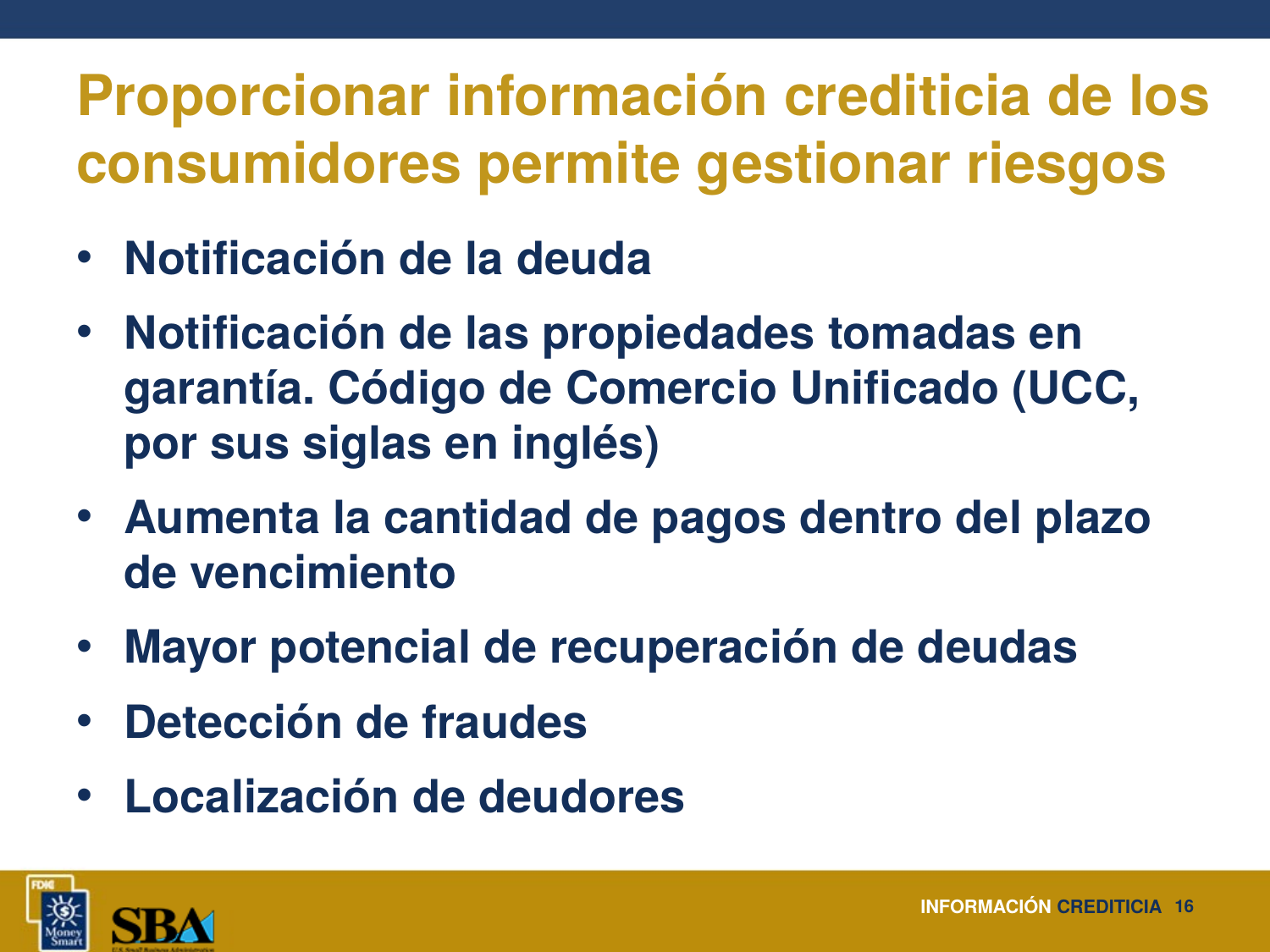

# Proporcionar información crediticia de los consumidores permite gestionar riesgos
Notificación de la deuda
Notificación de las propiedades tomadas en garantía. Código de Comercio Unificado (UCC, por sus siglas en inglés)
Aumenta la cantidad de pagos dentro del plazo de vencimiento
Mayor potencial de recuperación de deudas
Detección de fraudes
Localización de deudores